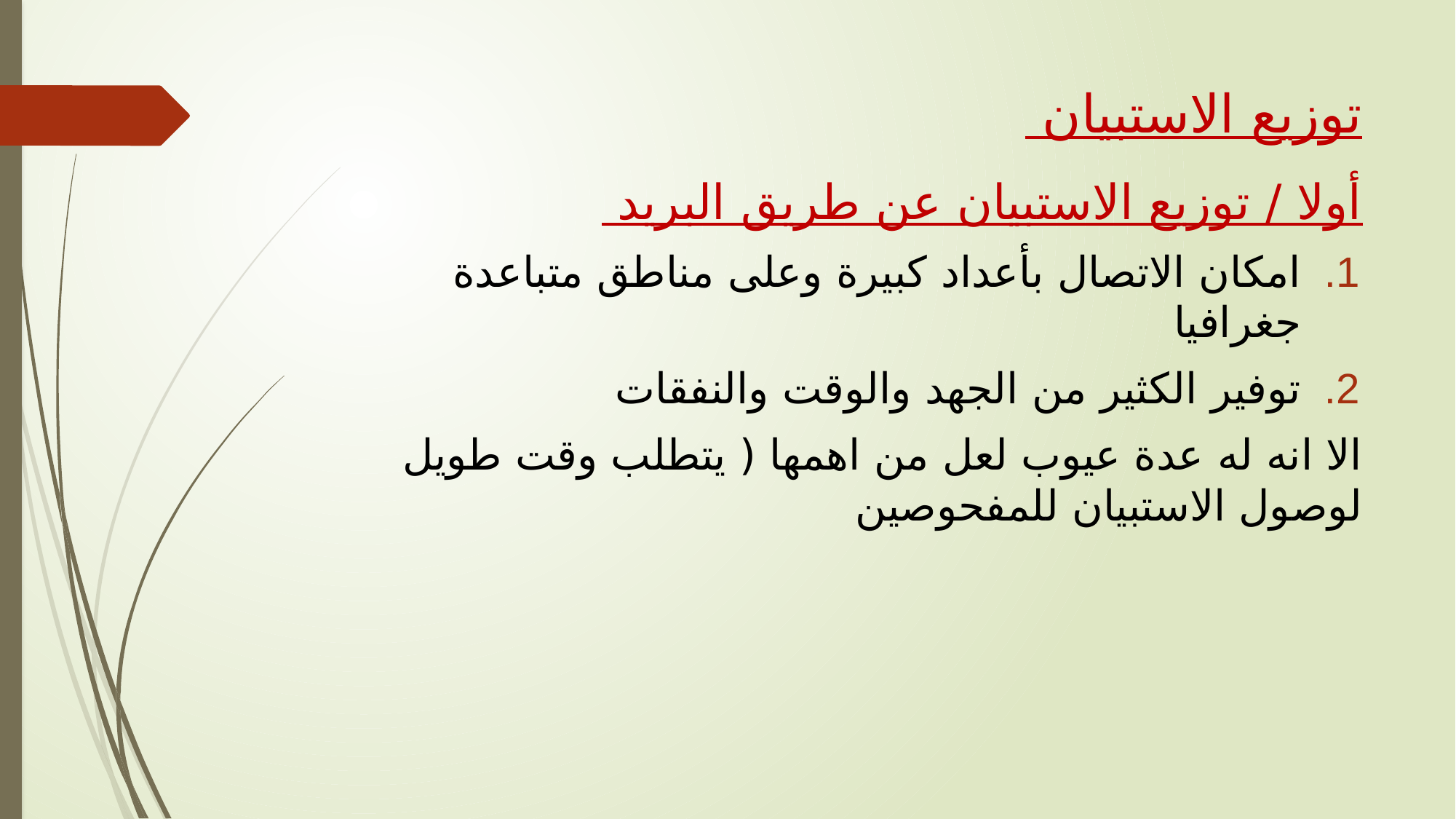

# توزيع الاستبيان
أولا / توزيع الاستبيان عن طريق البريد
امكان الاتصال بأعداد كبيرة وعلى مناطق متباعدة جغرافيا
توفير الكثير من الجهد والوقت والنفقات
الا انه له عدة عيوب لعل من اهمها ( يتطلب وقت طويل لوصول الاستبيان للمفحوصين